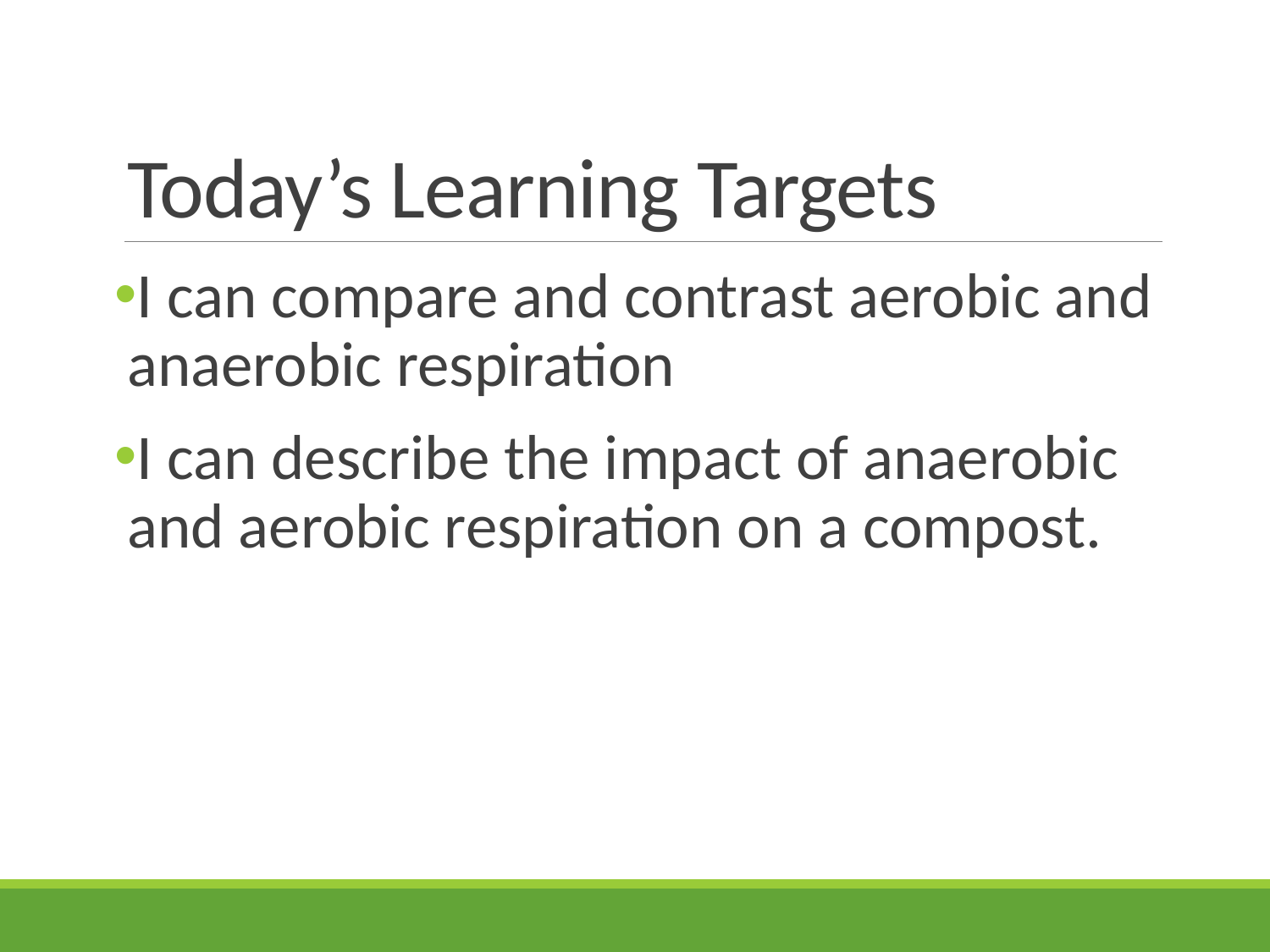

# Today’s Learning Targets
I can compare and contrast aerobic and anaerobic respiration
I can describe the impact of anaerobic and aerobic respiration on a compost.